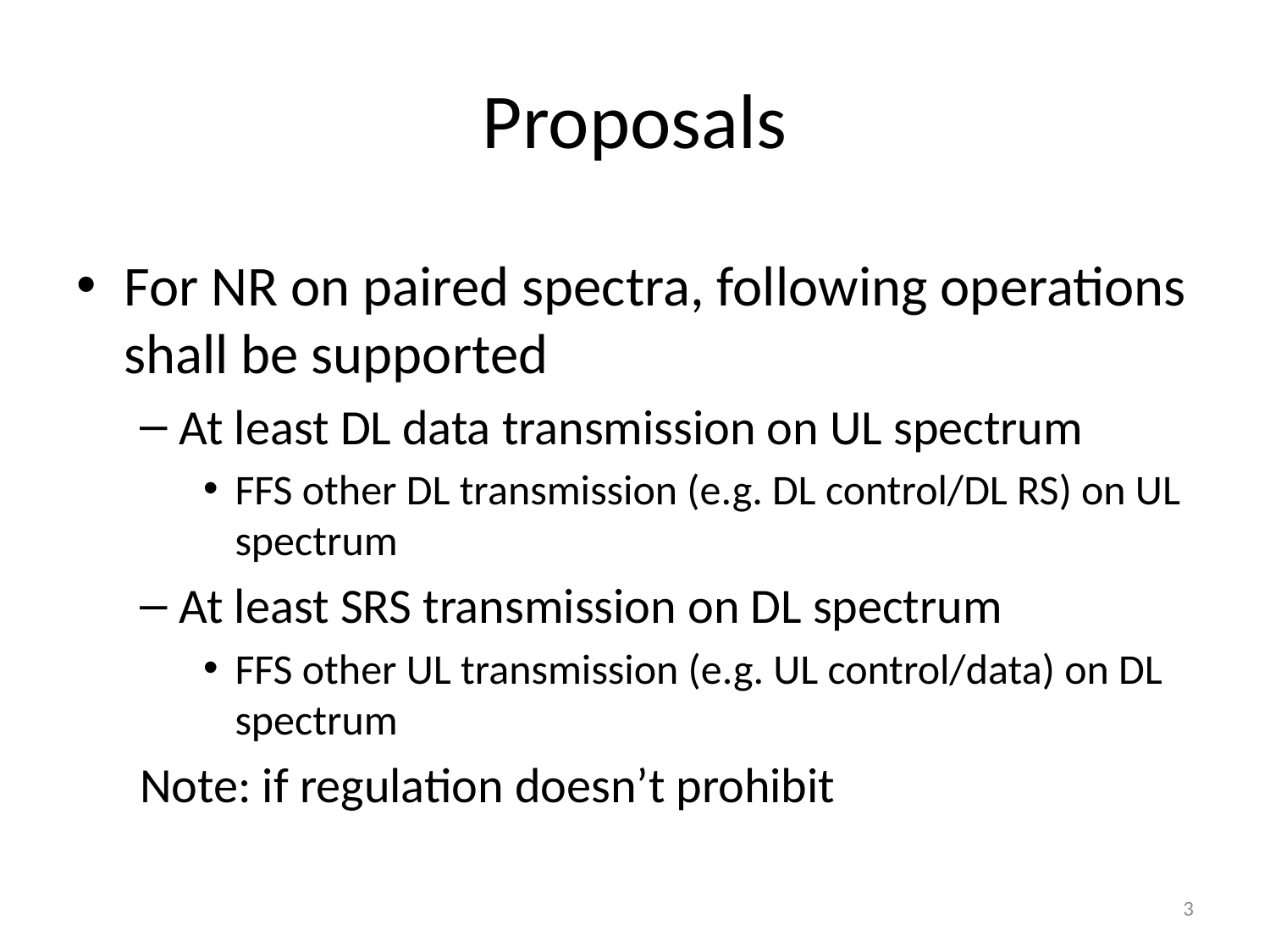

# Proposals
For NR on paired spectra, following operations shall be supported
At least DL data transmission on UL spectrum
FFS other DL transmission (e.g. DL control/DL RS) on UL spectrum
At least SRS transmission on DL spectrum
FFS other UL transmission (e.g. UL control/data) on DL spectrum
Note: if regulation doesn’t prohibit
3